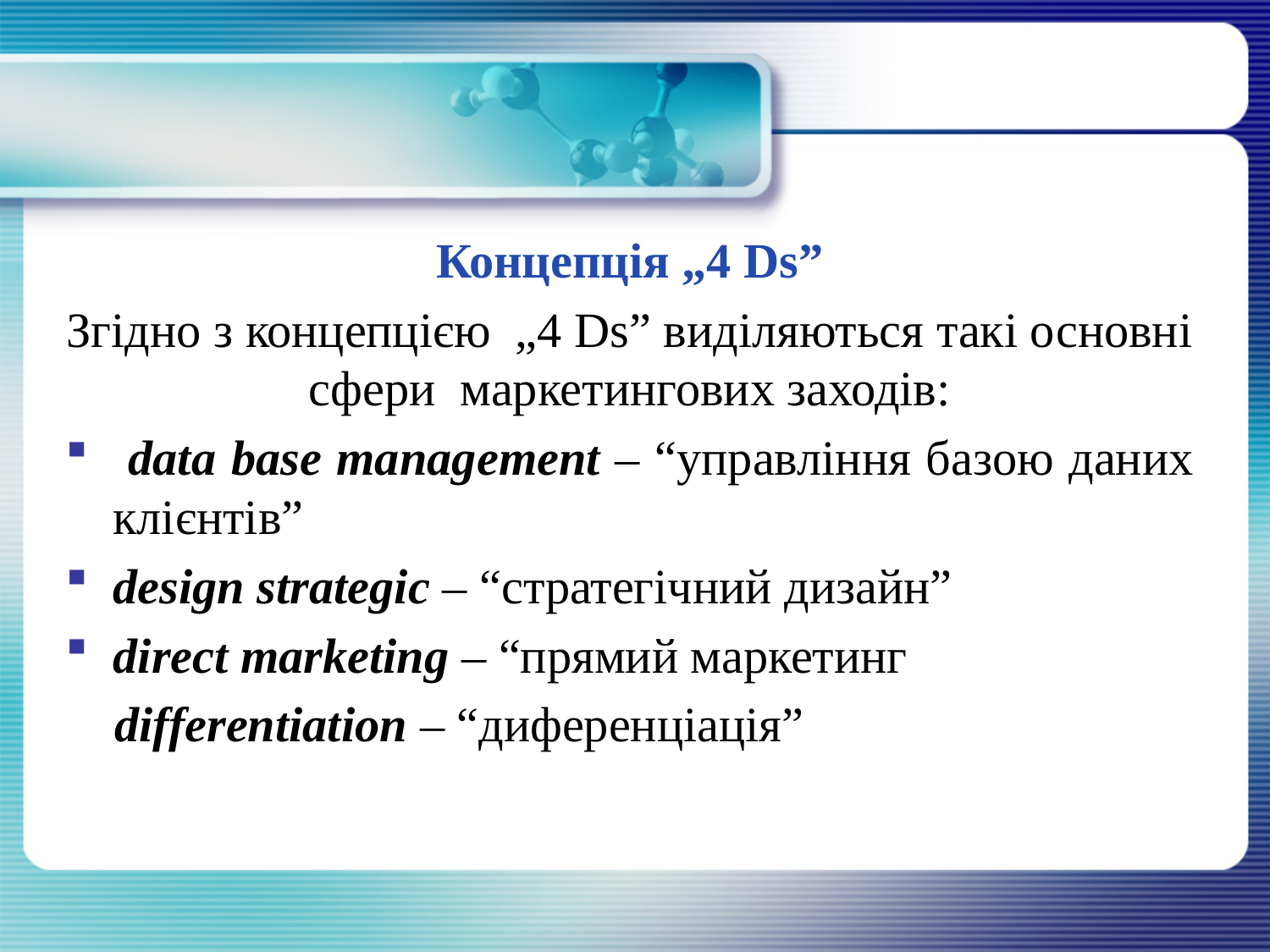

#
Концепція „4 Ds”
Згідно з концепцією  „4 Ds” виділяються такі основні сфери  маркетингових заходів:
 data base management – “управління базою даних клієнтів”
design strategic – “стратегічний дизайн”
direct marketing – “прямий маркетинг
    differentiation – “диференціація”